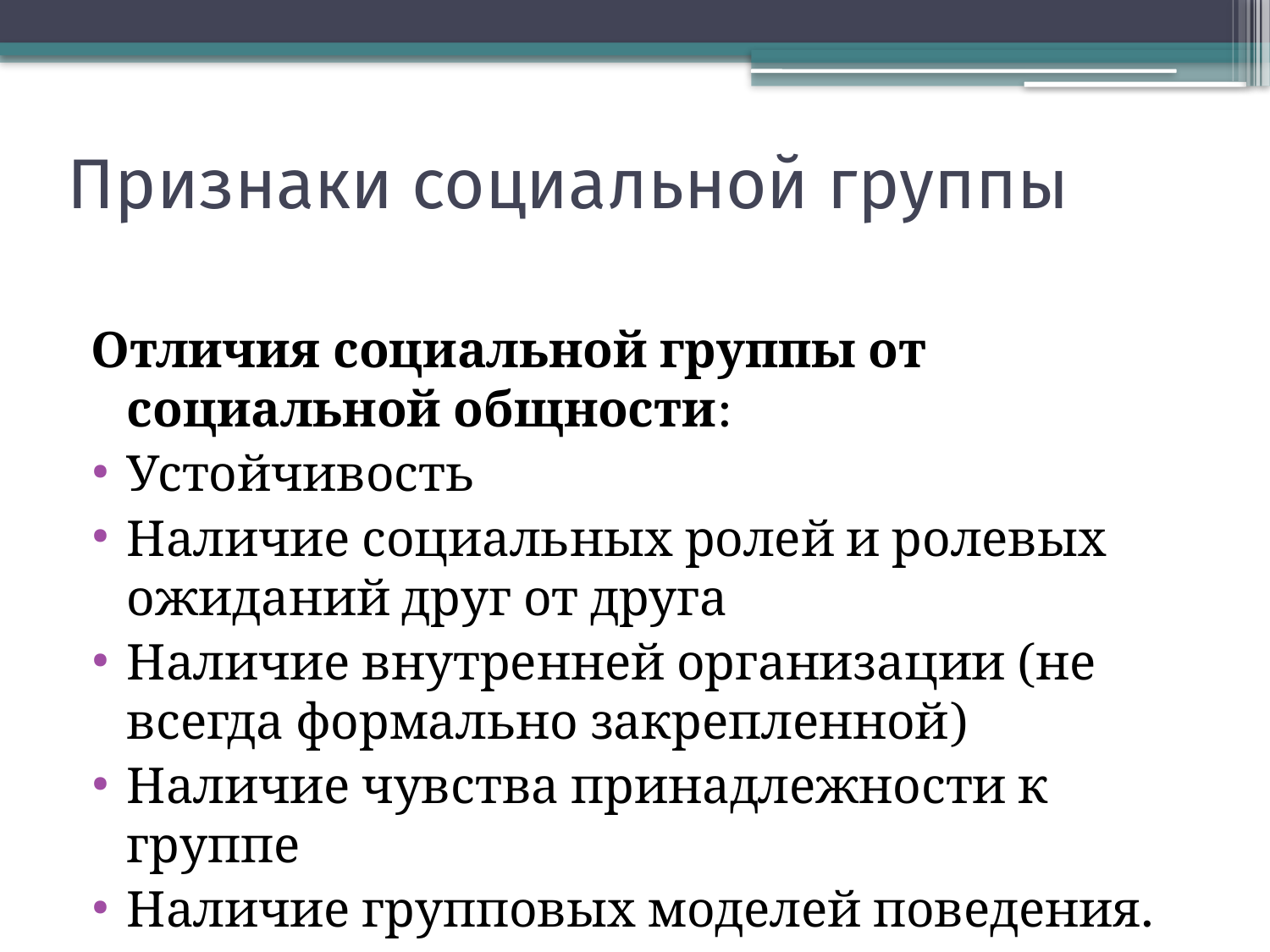

# Признаки социальной группы
Отличия социальной группы от социальной общности:
Устойчивость
Наличие социальных ролей и ролевых ожиданий друг от друга
Наличие внутренней организации (не всегда формально закрепленной)
Наличие чувства принадлежности к группе
Наличие групповых моделей поведения.